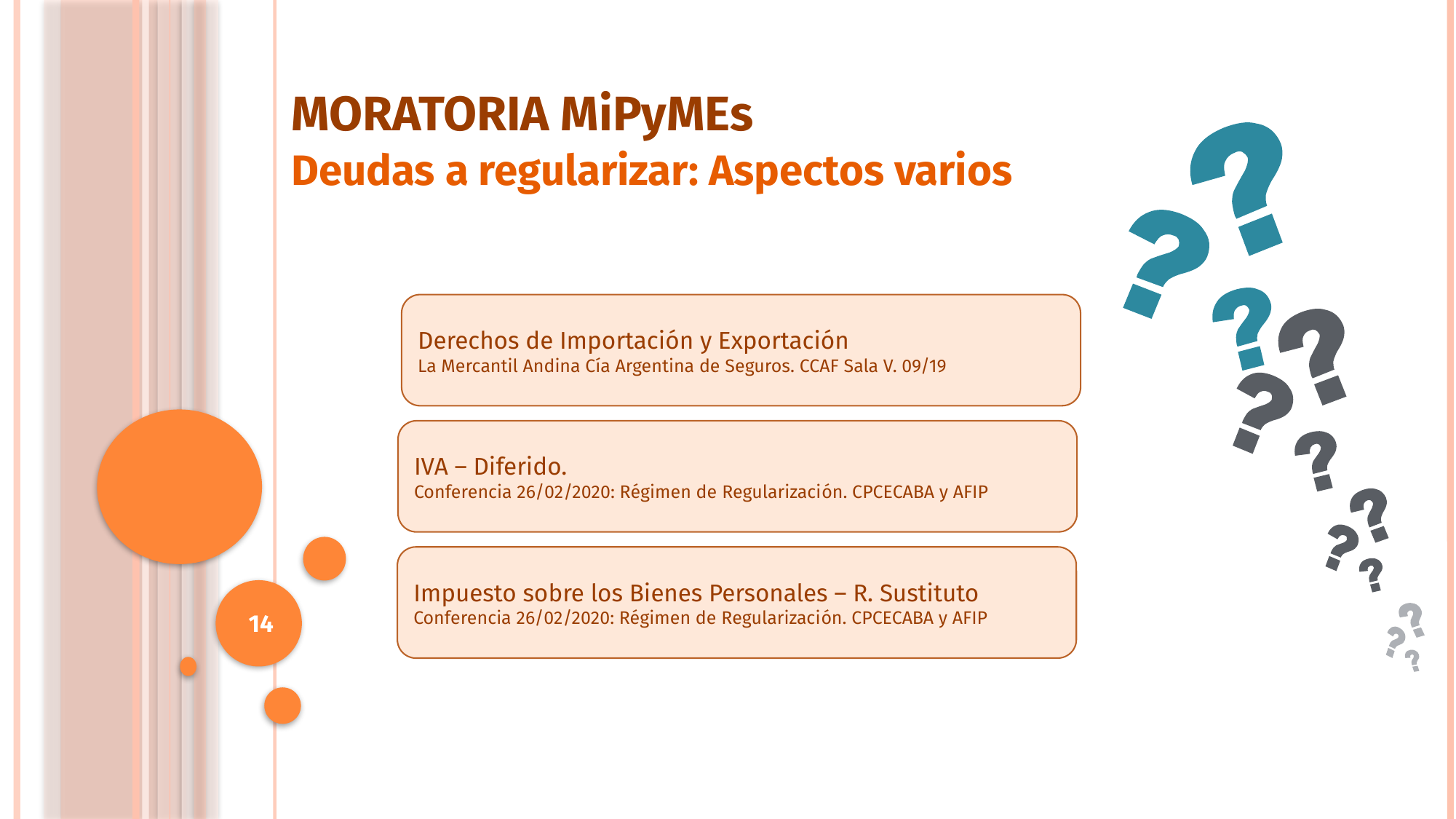

MORATORIA MiPyMEs
Deudas a regularizar: Aspectos varios

Derechos de Importación y Exportación
La Mercantil Andina Cía Argentina de Seguros. CCAF Sala V. 09/19

IVA – Diferido.
Conferencia 26/02/2020: Régimen de Regularización. CPCECABA y AFIP

Impuesto sobre los Bienes Personales – R. Sustituto
Conferencia 26/02/2020: Régimen de Regularización. CPCECABA y AFIP
14